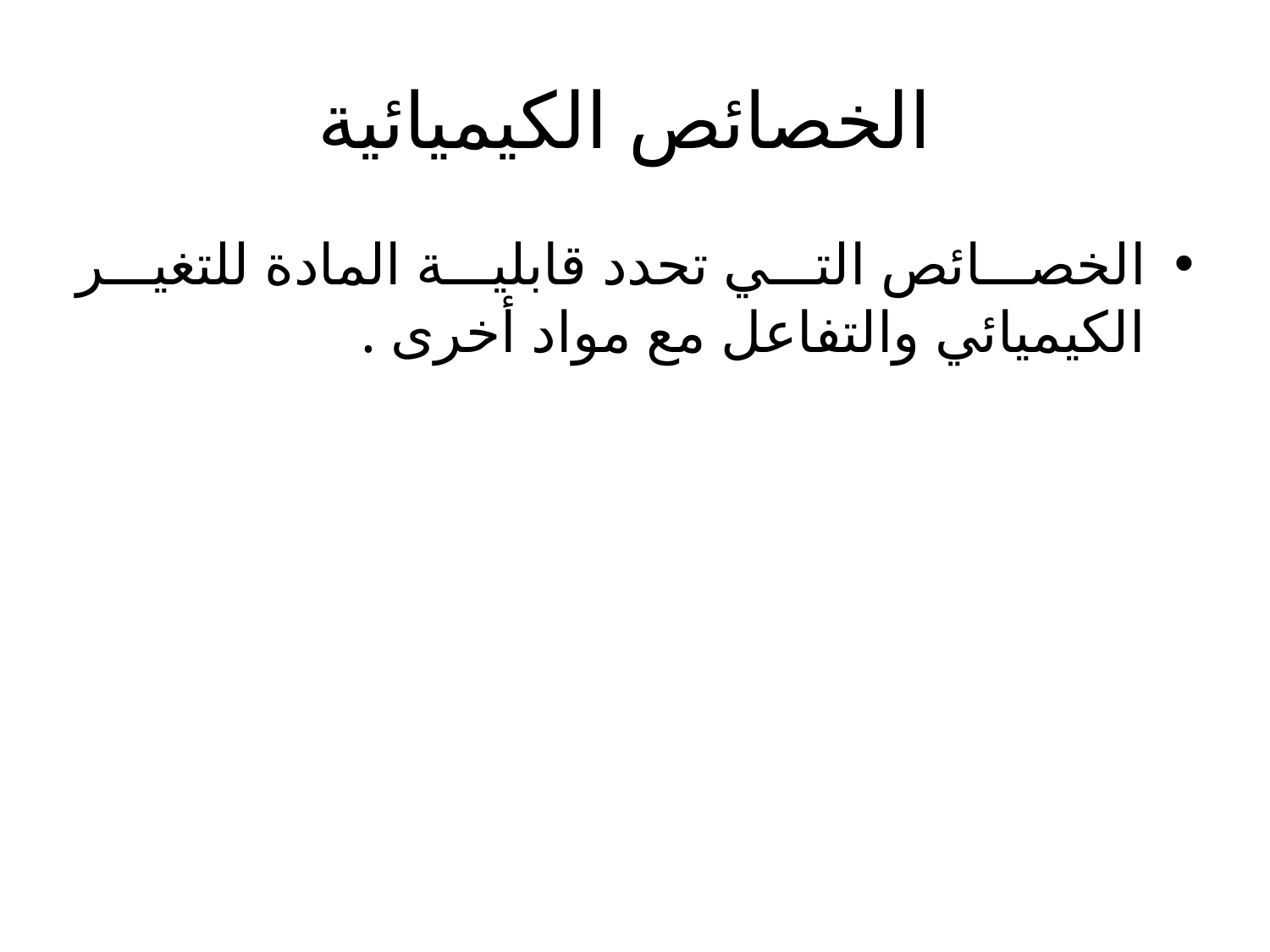

# الخصائص الكيميائية
الخصائص التي تحدد قابلية المادة للتغير الكيميائي والتفاعل مع مواد أخرى .